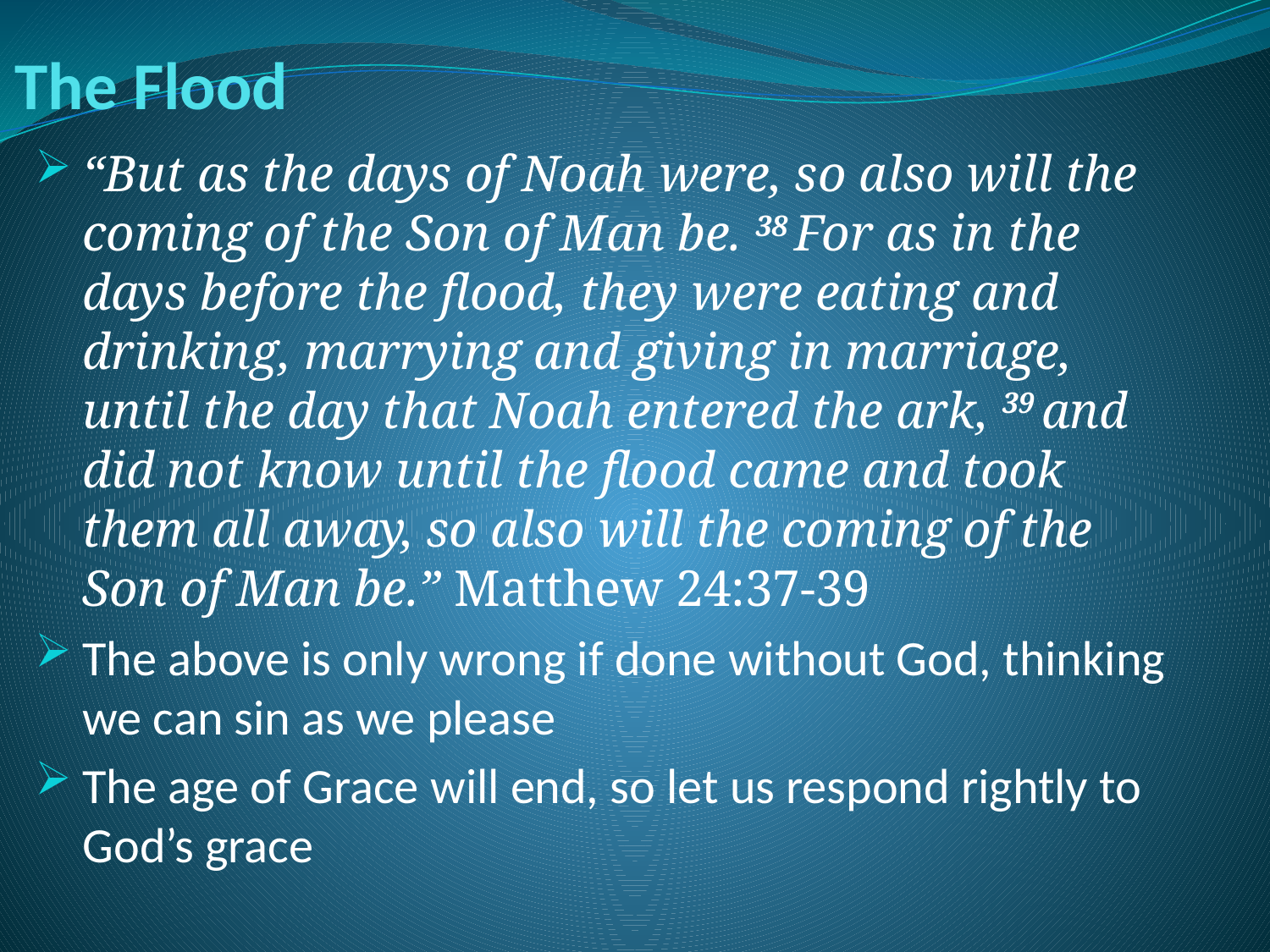

# The Flood
“But as the days of Noah were, so also will the coming of the Son of Man be. 38 For as in the days before the flood, they were eating and drinking, marrying and giving in marriage, until the day that Noah entered the ark, 39 and did not know until the flood came and took them all away, so also will the coming of the Son of Man be.” Matthew 24:37-39
The above is only wrong if done without God, thinking we can sin as we please
The age of Grace will end, so let us respond rightly to God’s grace